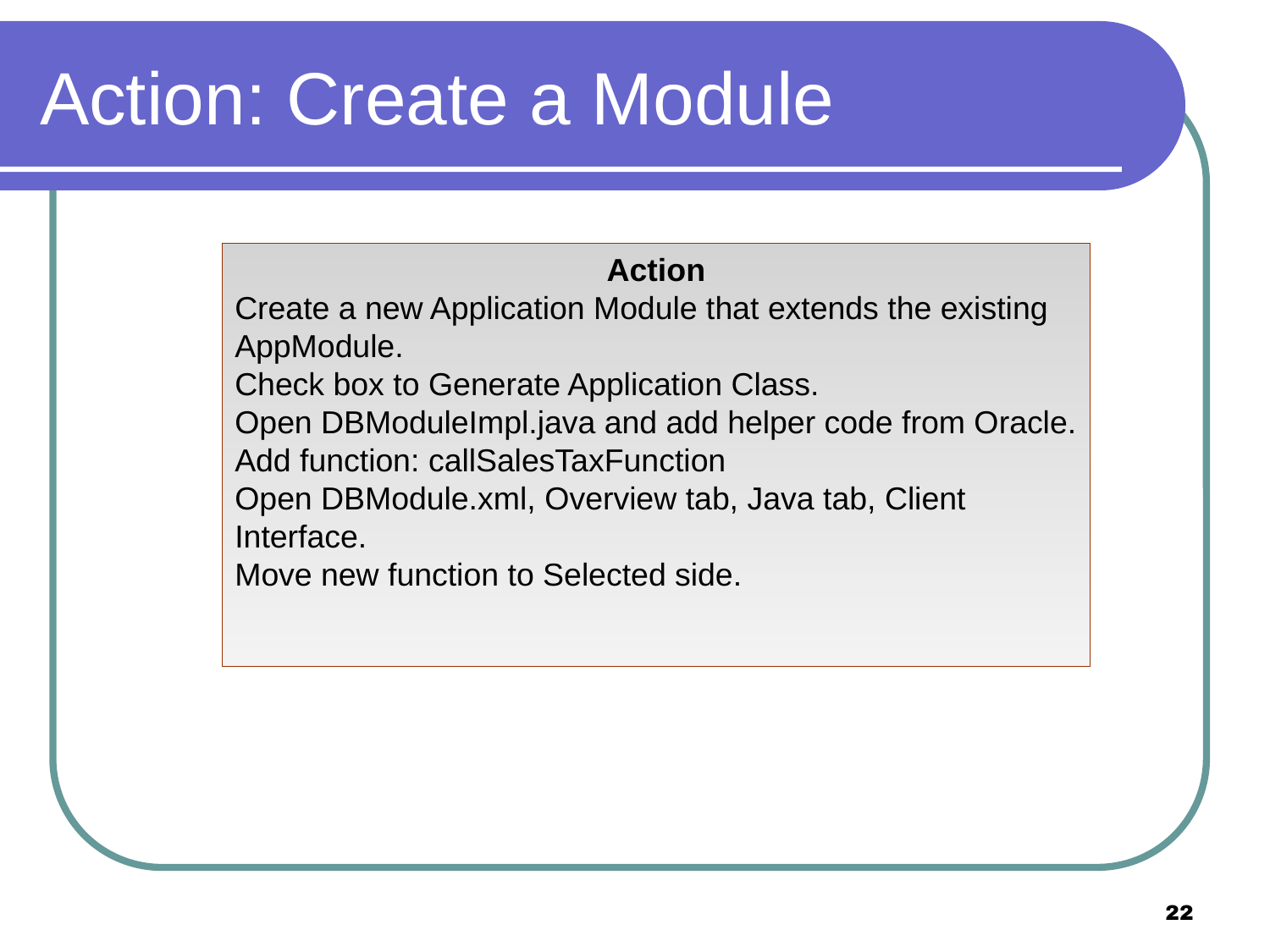

# Action: Create a Module
Action
Create a new Application Module that extends the existing AppModule.
Check box to Generate Application Class.
Open DBModuleImpl.java and add helper code from Oracle.
Add function: callSalesTaxFunction
Open DBModule.xml, Overview tab, Java tab, Client Interface.
Move new function to Selected side.
22